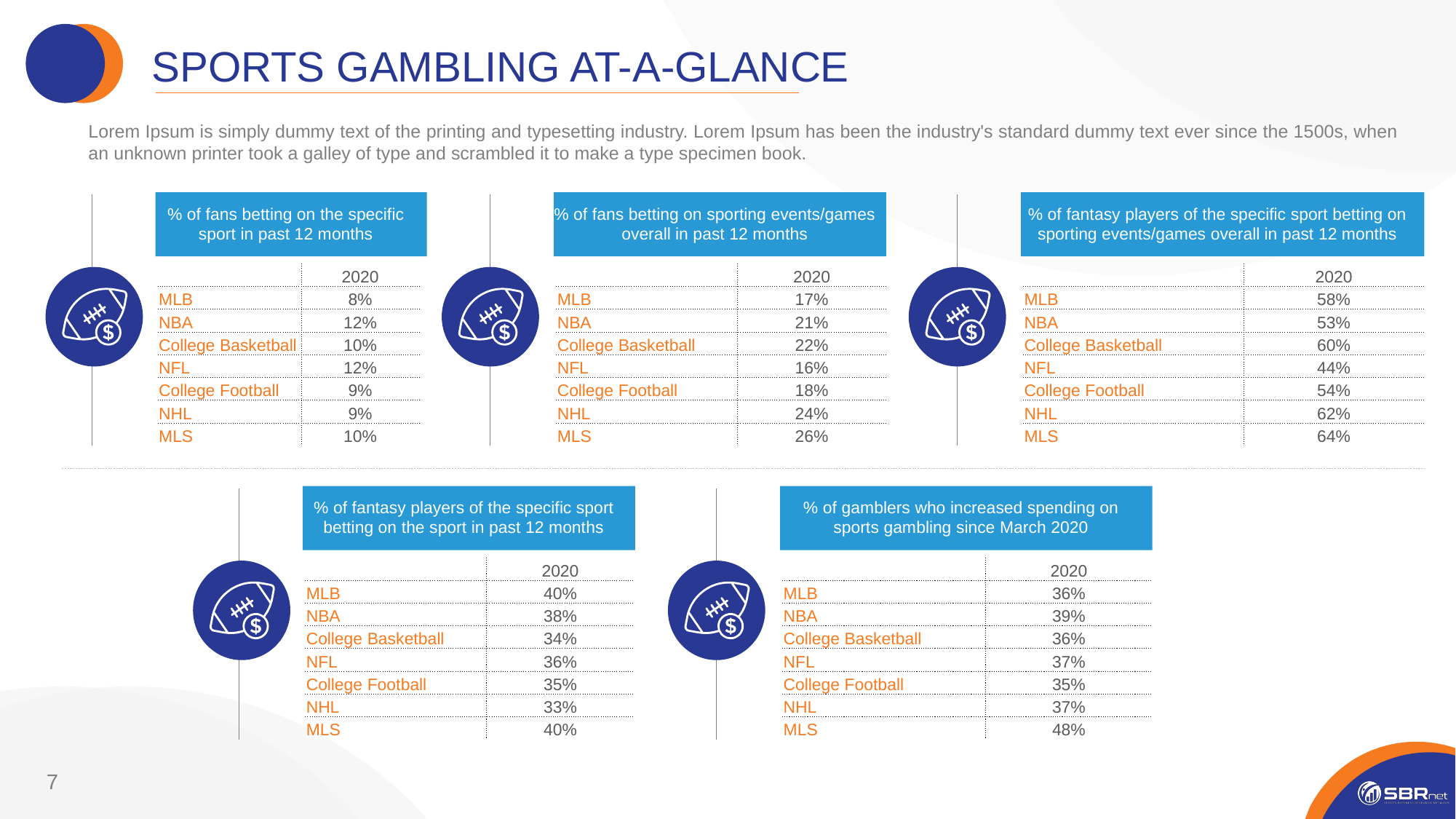

SPORTS GAMBLING AT-A-GLANCE
Lorem Ipsum is simply dummy text of the printing and typesetting industry. Lorem Ipsum has been the industry's standard dummy text ever since the 1500s, when an unknown printer took a galley of type and scrambled it to make a type specimen book.
% of fans betting on the specific sport in past 12 months
% of fans betting on sporting events/games overall in past 12 months
% of fantasy players of the specific sport betting on sporting events/games overall in past 12 months
|  | 2020 |
| --- | --- |
| MLB | 8% |
| NBA | 12% |
| College Basketball | 10% |
| NFL | 12% |
| College Football | 9% |
| NHL | 9% |
| MLS | 10% |
|  | 2020 |
| --- | --- |
| MLB | 17% |
| NBA | 21% |
| College Basketball | 22% |
| NFL | 16% |
| College Football | 18% |
| NHL | 24% |
| MLS | 26% |
|  | 2020 |
| --- | --- |
| MLB | 58% |
| NBA | 53% |
| College Basketball | 60% |
| NFL | 44% |
| College Football | 54% |
| NHL | 62% |
| MLS | 64% |

% of fantasy players of the specific sport betting on the sport in past 12 months
% of gamblers who increased spending on sports gambling since March 2020
|  | 2020 |
| --- | --- |
| MLB | 40% |
| NBA | 38% |
| College Basketball | 34% |
| NFL | 36% |
| College Football | 35% |
| NHL | 33% |
| MLS | 40% |
|  | 2020 |
| --- | --- |
| MLB | 36% |
| NBA | 39% |
| College Basketball | 36% |
| NFL | 37% |
| College Football | 35% |
| NHL | 37% |
| MLS | 48% |

7